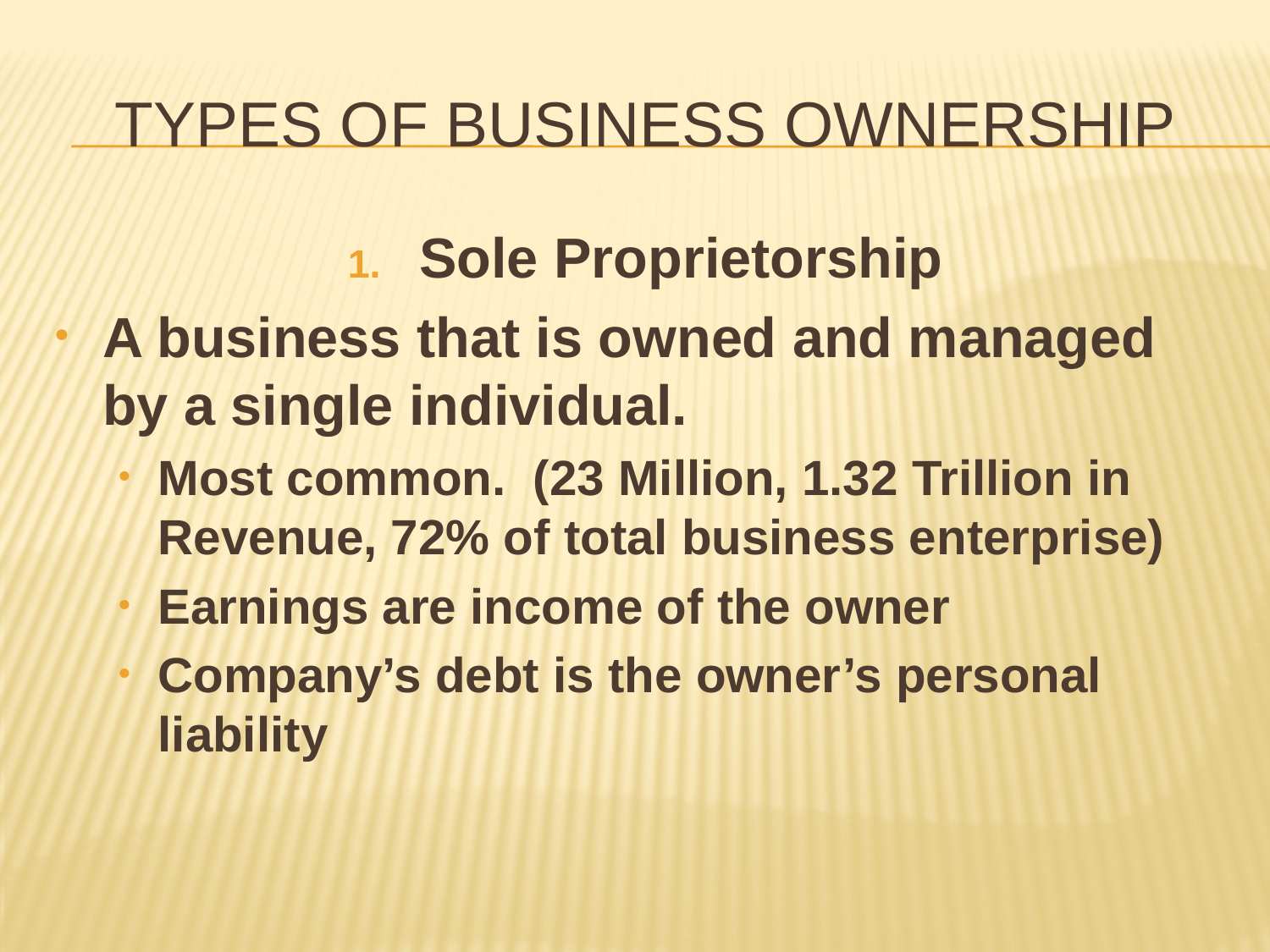

# Types of Business Ownership
Sole Proprietorship
A business that is owned and managed by a single individual.
Most common.  (23 Million, 1.32 Trillion in Revenue, 72% of total business enterprise)
Earnings are income of the owner
Company’s debt is the owner’s personal liability